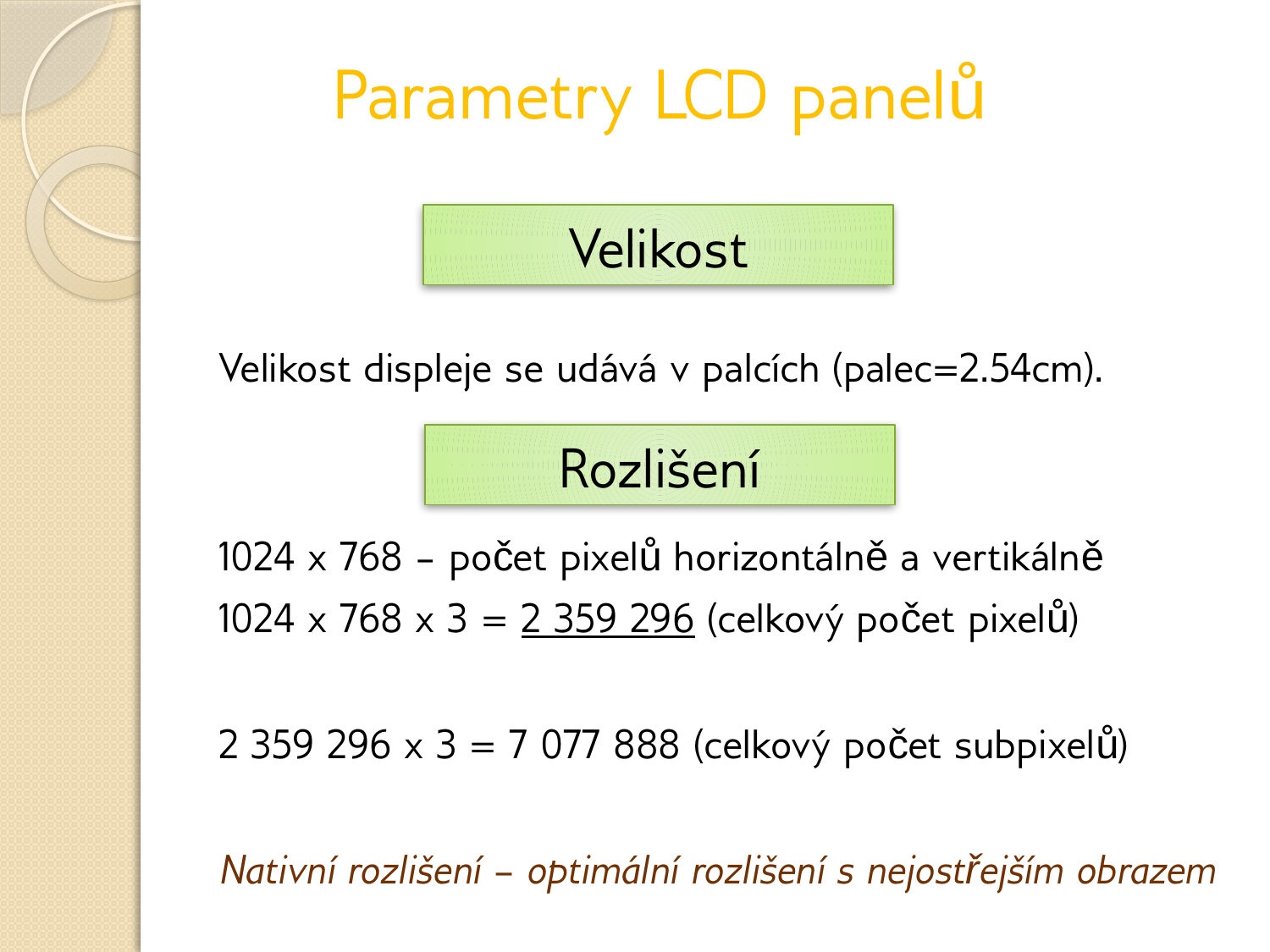

# Parametry LCD panelů
Velikost

Velikost displeje se udává v palcích (palec=2.54cm).

1024 x 768 – počet pixelů horizontálně a vertikálně
1024 x 768 x 3 = 2 359 296 (celkový počet pixelů)

2 359 296 x 3 = 7 077 888 (celkový počet subpixelů)

Nativní rozlišení – optimální rozlišení s nejostřejším obrazem
Rozlišení